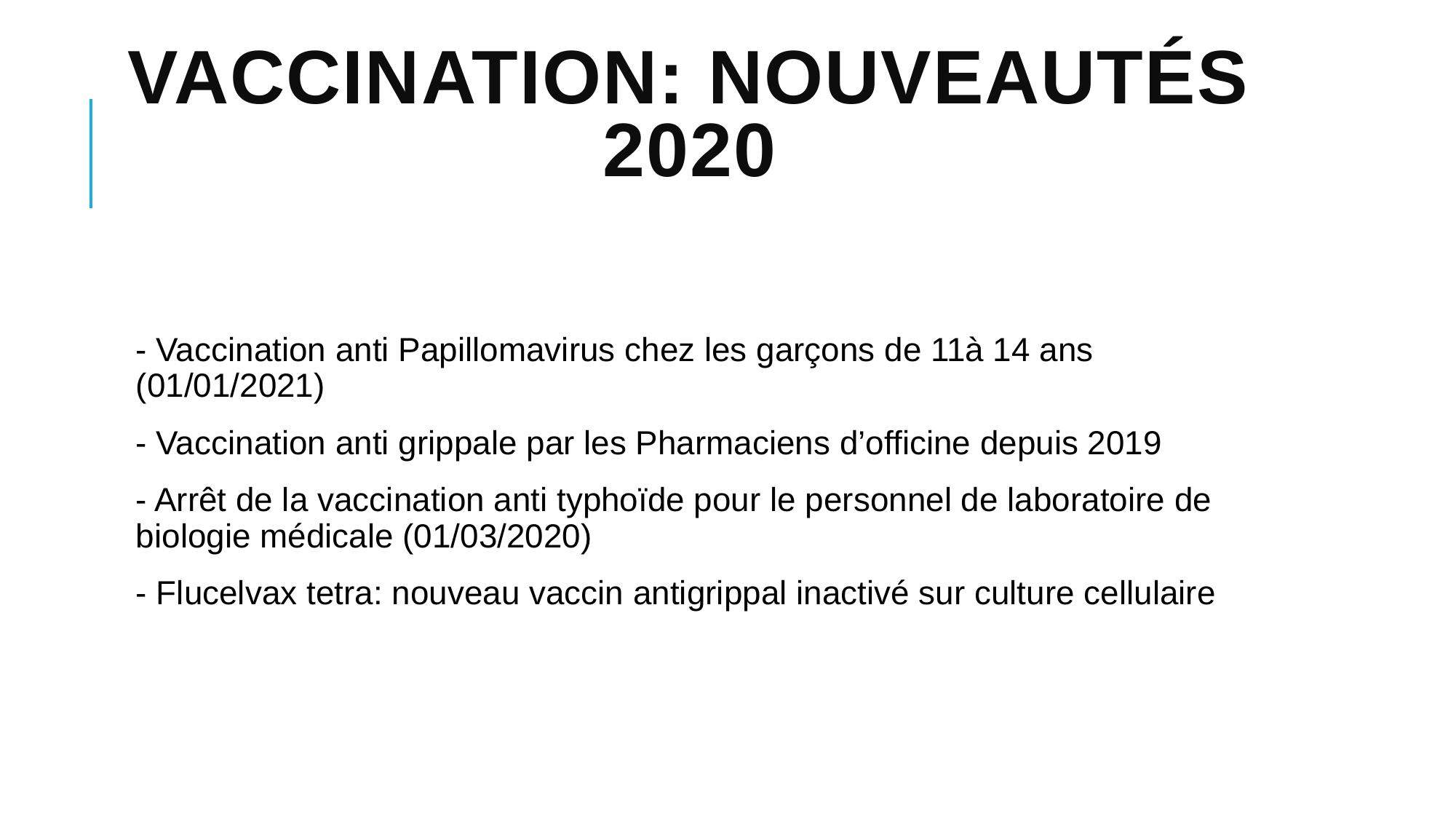

# Vaccination: Nouveautés 2020
- Vaccination anti Papillomavirus chez les garçons de 11à 14 ans (01/01/2021)
- Vaccination anti grippale par les Pharmaciens d’officine depuis 2019
- Arrêt de la vaccination anti typhoïde pour le personnel de laboratoire de biologie médicale (01/03/2020)
- Flucelvax tetra: nouveau vaccin antigrippal inactivé sur culture cellulaire